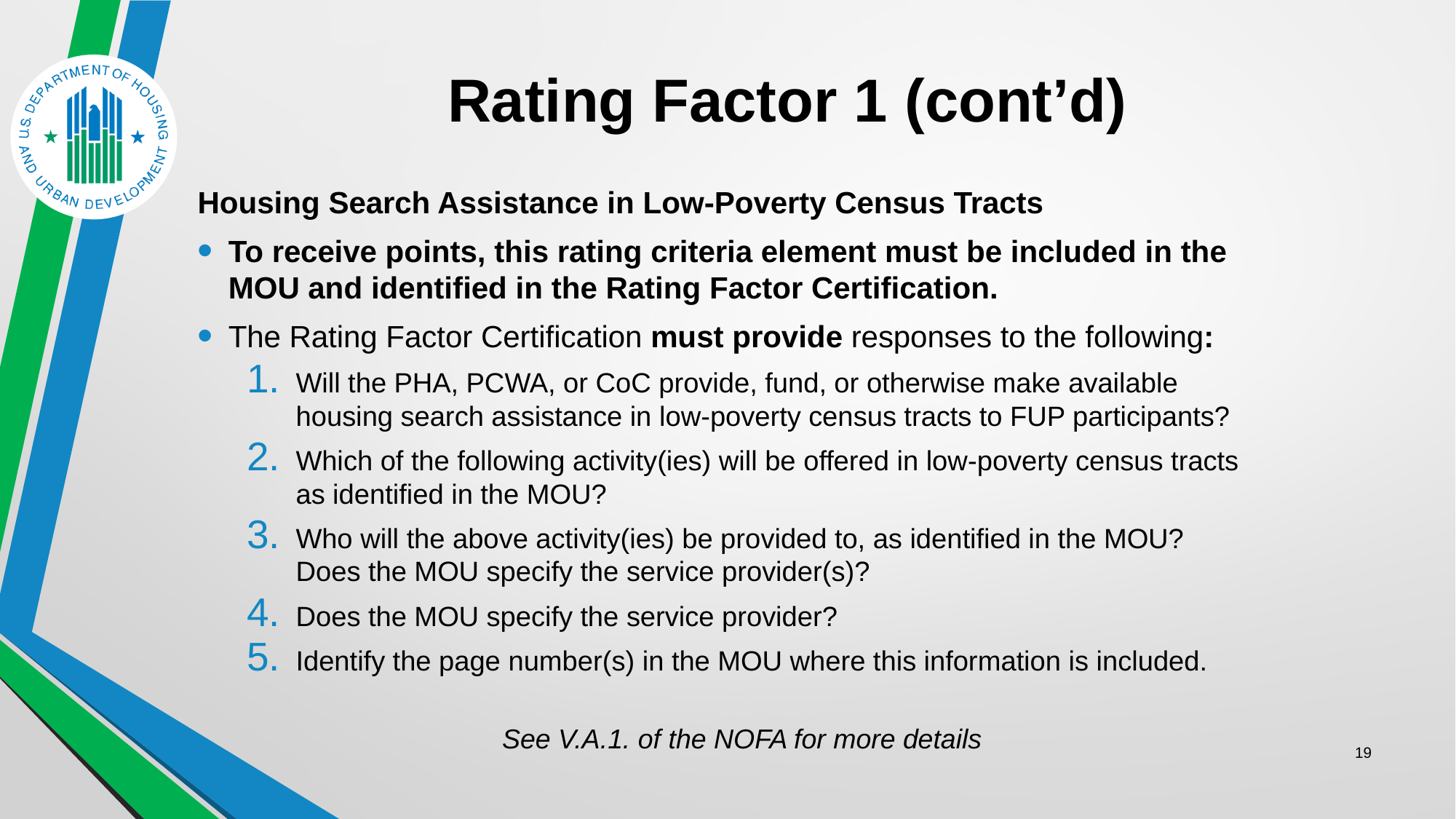

# Rating Factor 1 (cont’d)
Housing Search Assistance in Low-Poverty Census Tracts
To receive points, this rating criteria element must be included in the MOU and identified in the Rating Factor Certification.
The Rating Factor Certification must provide responses to the following:
Will the PHA, PCWA, or CoC provide, fund, or otherwise make available housing search assistance in low-poverty census tracts to FUP participants?
Which of the following activity(ies) will be offered in low-poverty census tracts as identified in the MOU?
Who will the above activity(ies) be provided to, as identified in the MOU? Does the MOU specify the service provider(s)?
Does the MOU specify the service provider?
Identify the page number(s) in the MOU where this information is included.
See V.A.1. of the NOFA for more details
19